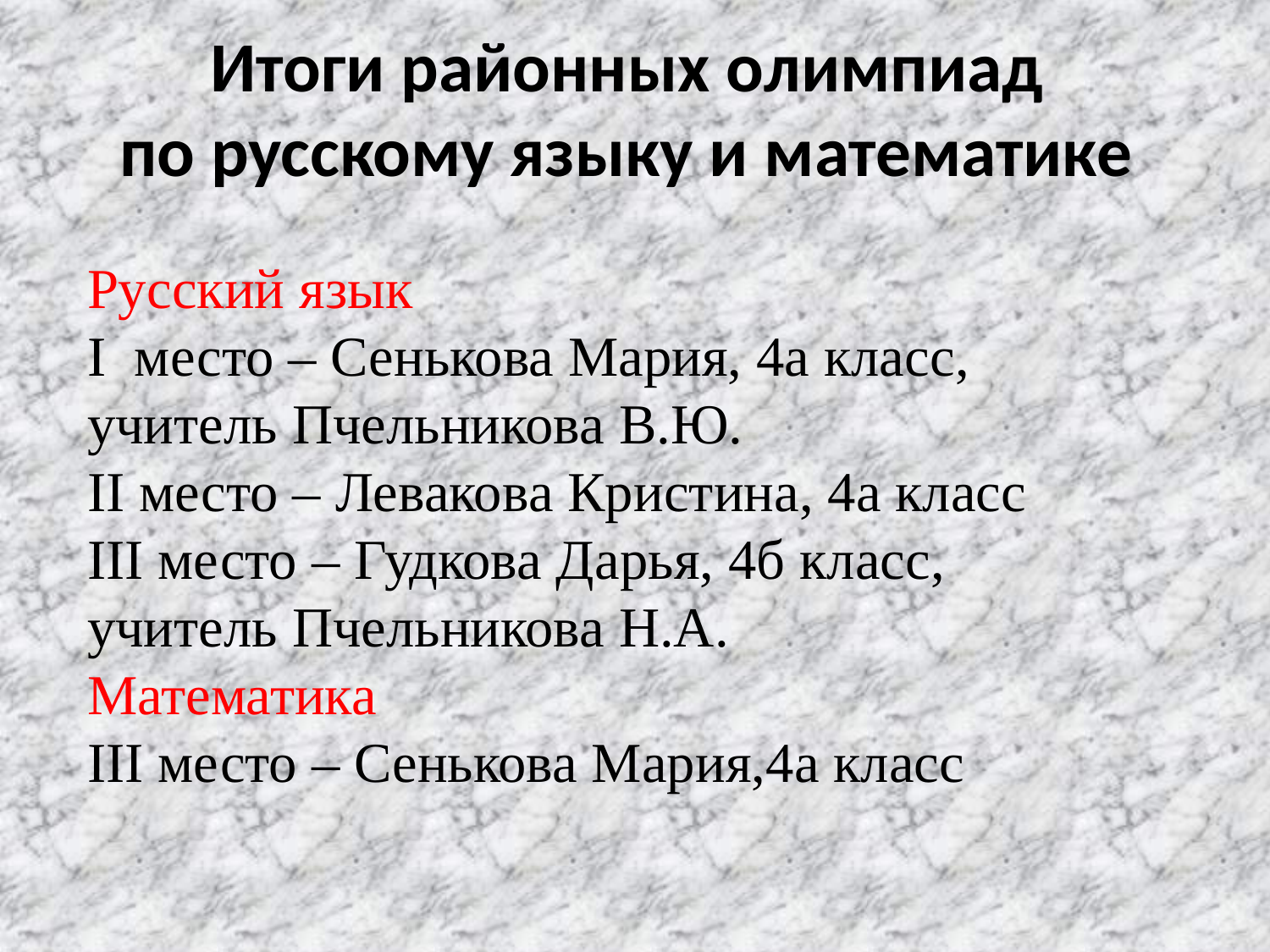

# Итоги районных олимпиад по русскому языку и математике

Русский язык
I  место – Сенькова Мария, 4а класс, учитель Пчельникова В.Ю.
II место – Левакова Кристина, 4а класс
III место – Гудкова Дарья, 4б класс, учитель Пчельникова Н.А.
Математика
III место – Сенькова Мария,4а класс